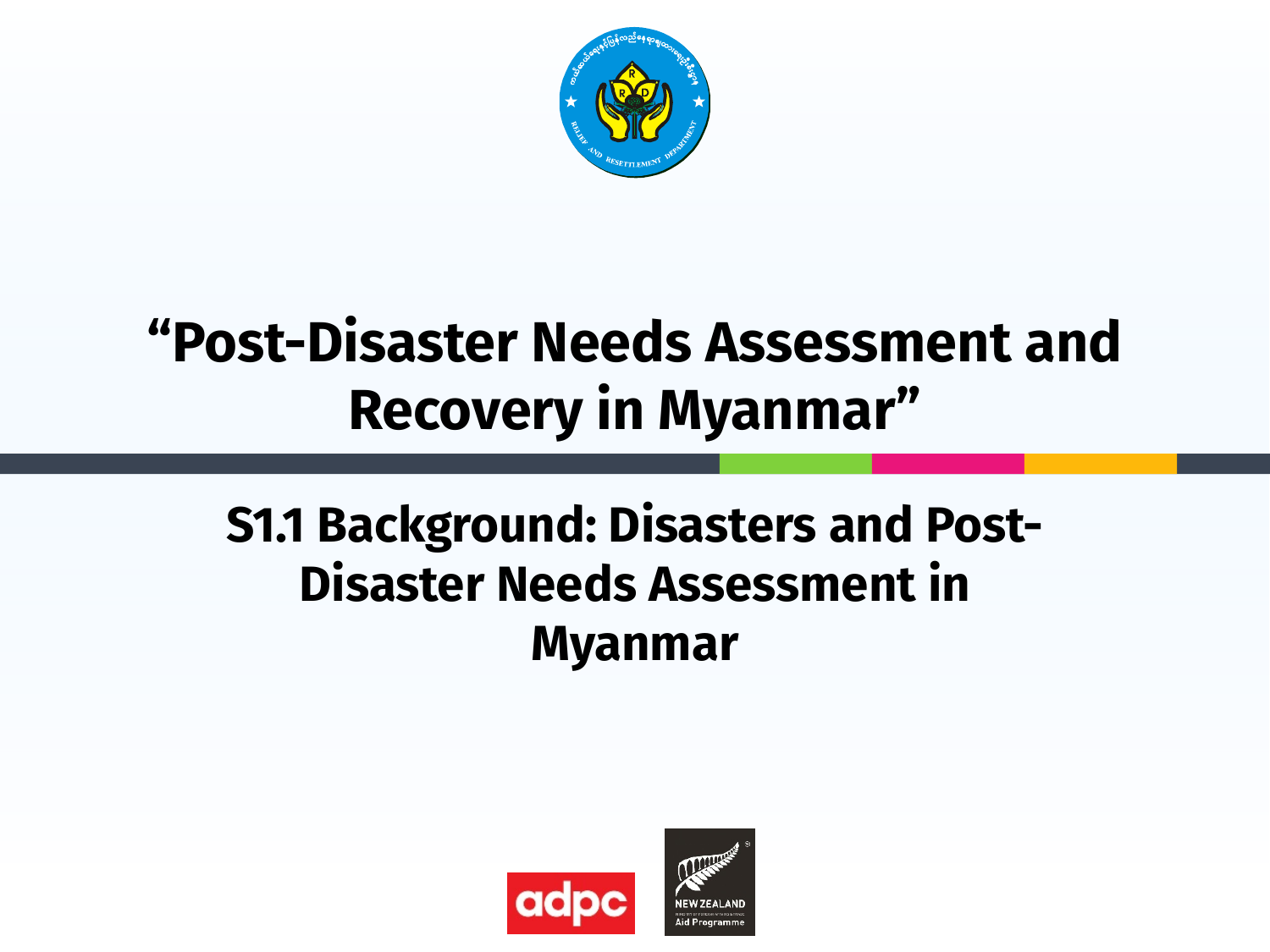

# “Post-Disaster Needs Assessment and Recovery in Myanmar”
S1.1 Background: Disasters and Post-Disaster Needs Assessment in Myanmar